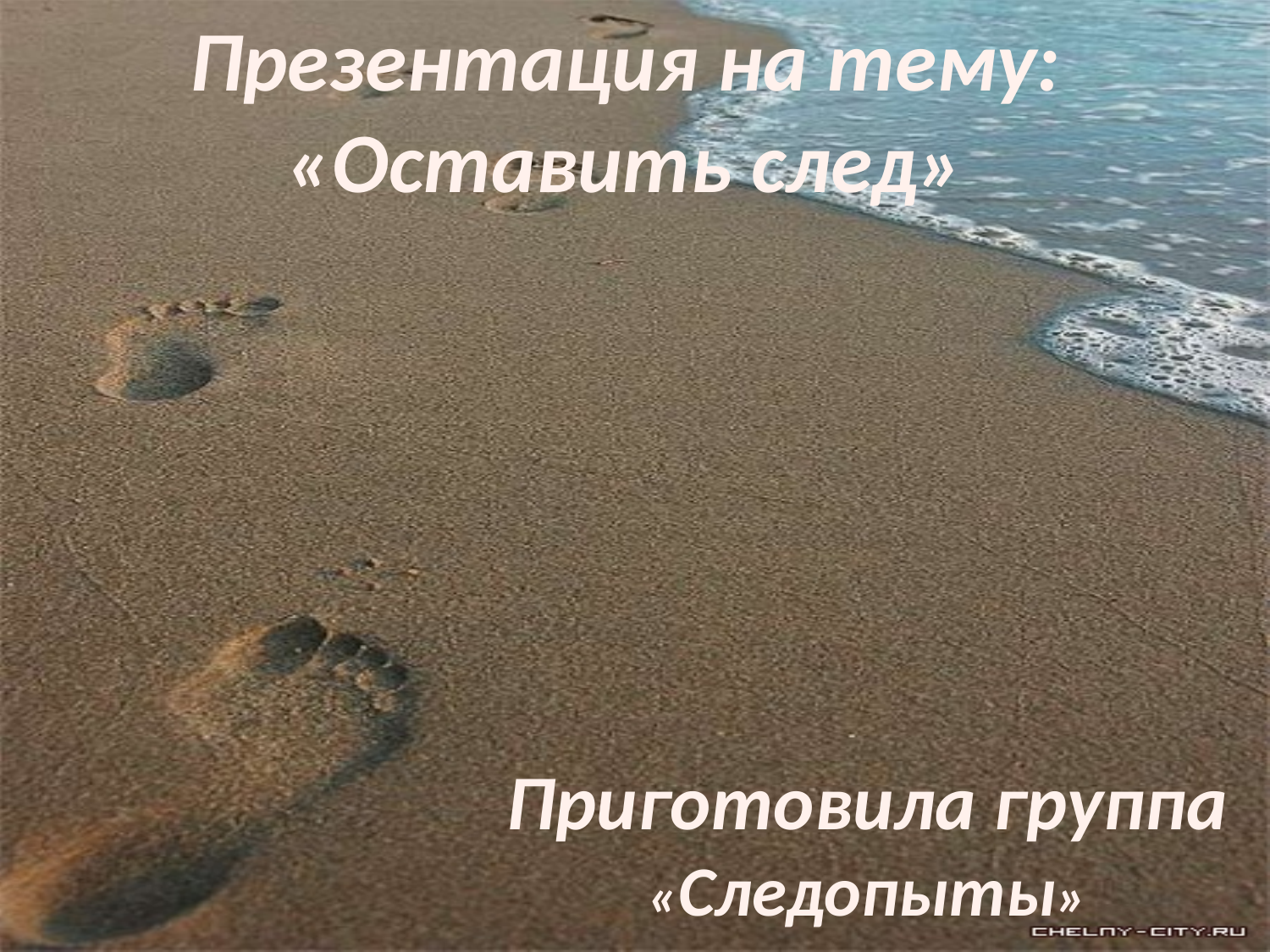

# Презентация на тему: «Оставить след»
Приготовила группа «Следопыты»